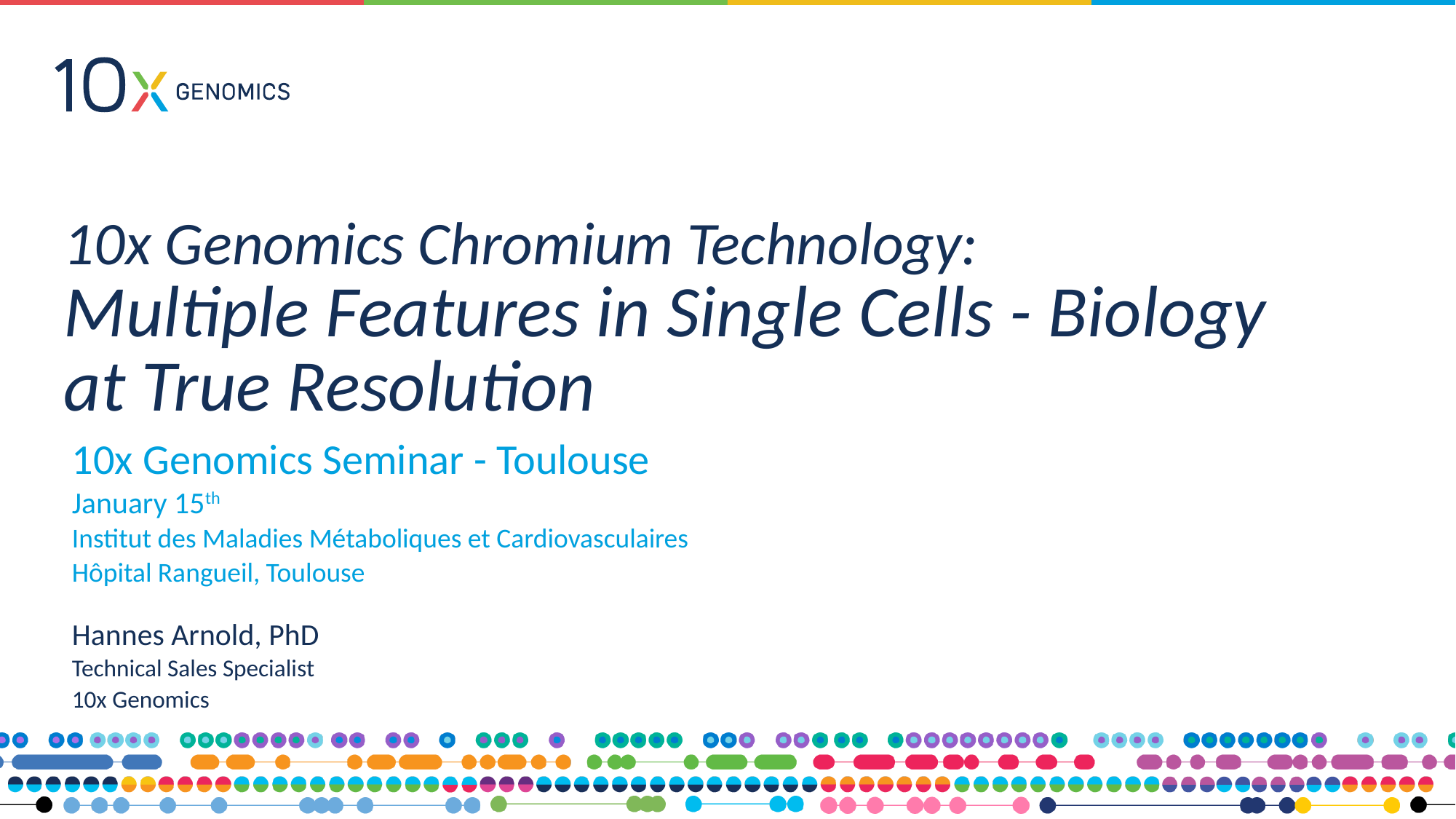

# 10x Genomics Chromium Technology: Multiple Features in Single Cells - Biology at True Resolution
10x Genomics Seminar - Toulouse
January 15th
Institut des Maladies Métaboliques et Cardiovasculaires
Hôpital Rangueil, Toulouse
Hannes Arnold, PhD
Technical Sales Specialist
10x Genomics